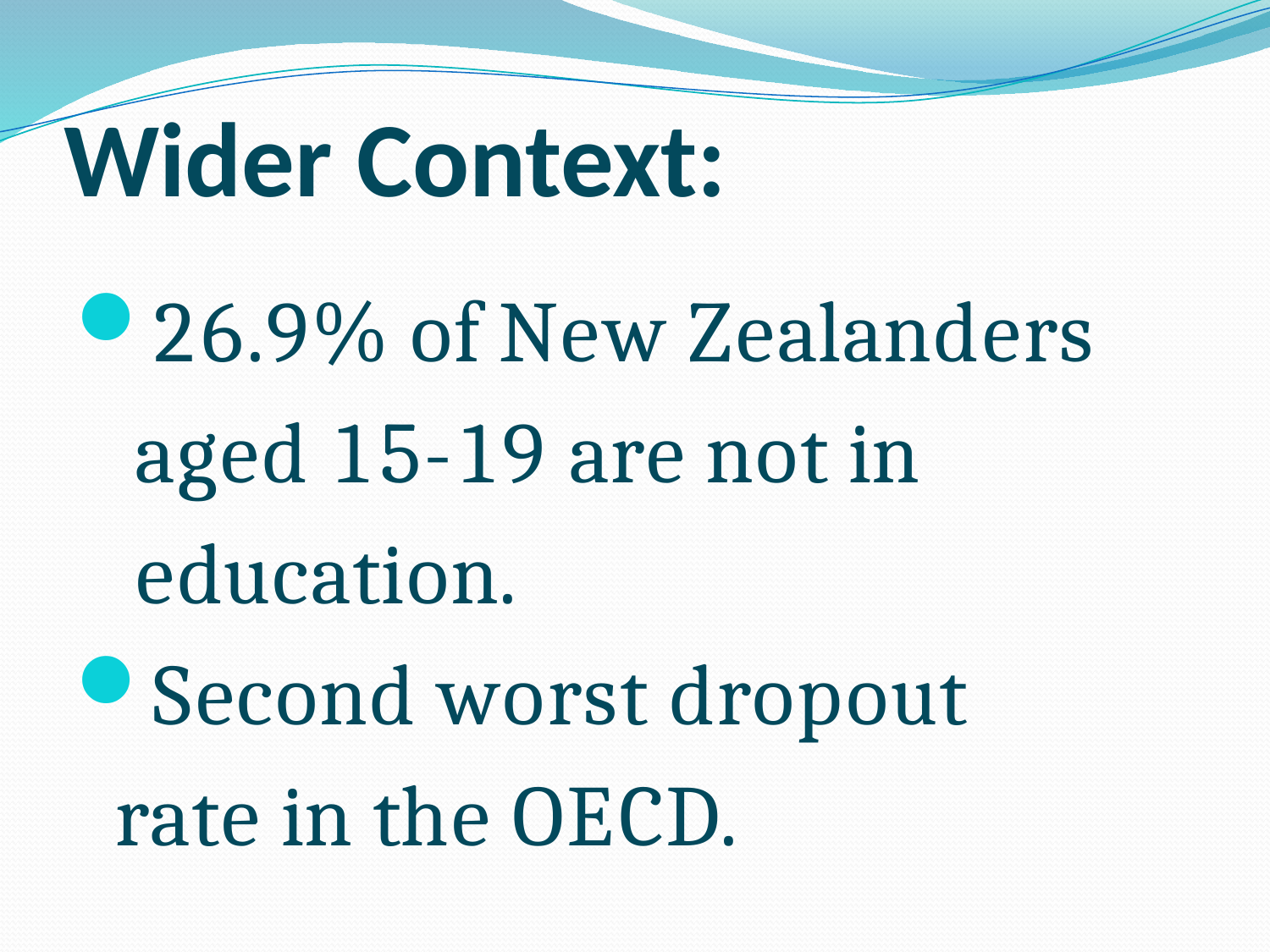

# Wider Context:
26.9% of New Zealanders
   aged 15-19 are not in
   education.
Second worst dropout
  rate in the OECD.